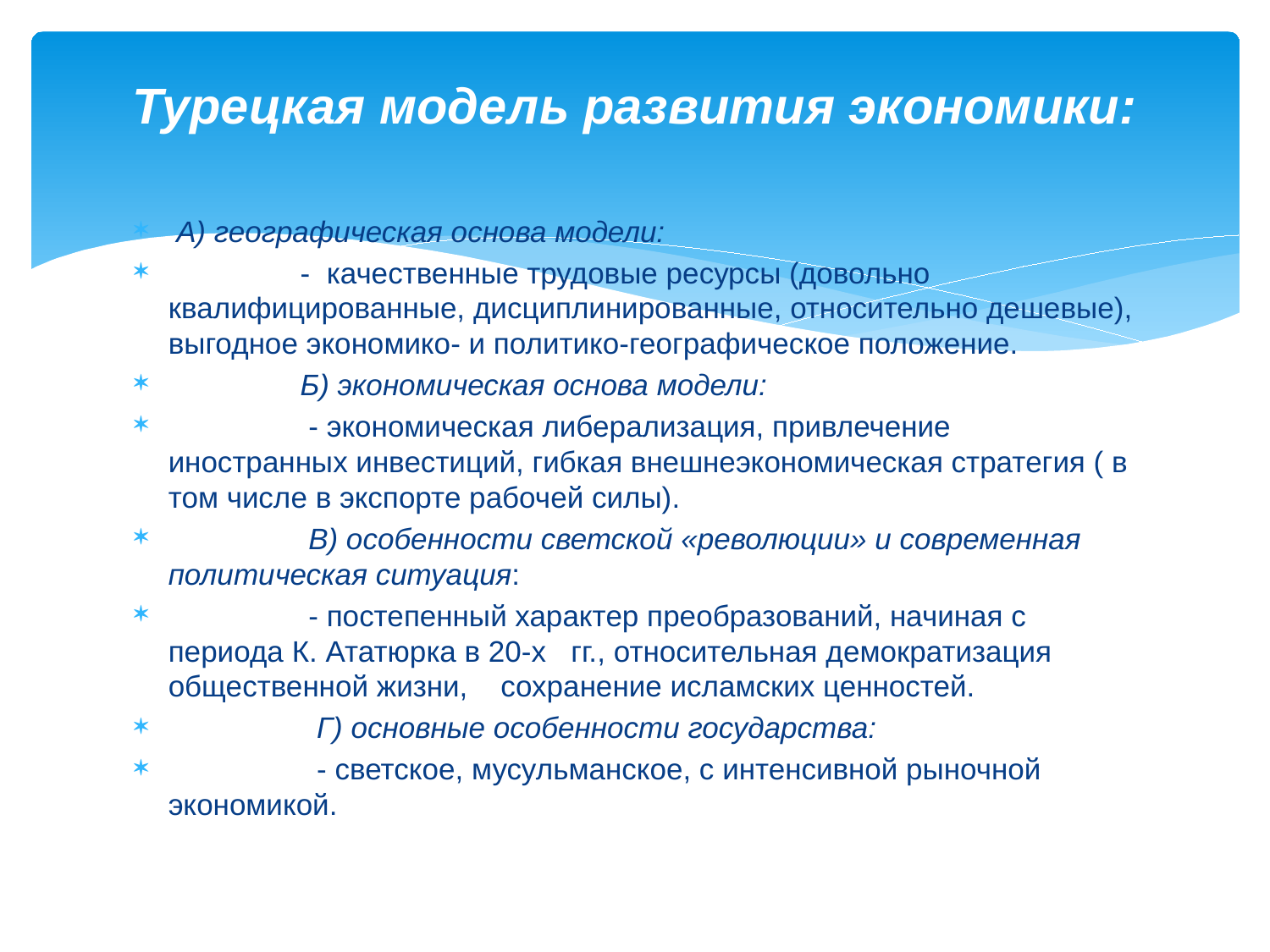

# Турецкая модель развития экономики:
 А) географическая основа модели:
                -  качественные трудовые ресурсы (довольно квалифицированные, дисциплинированные, относительно дешевые), выгодное экономико- и политико-географическое положение.
                Б) экономическая основа модели:
                 - экономическая либерализация, привлечение иностранных инвестиций, гибкая внешнеэкономическая стратегия ( в том числе в экспорте рабочей силы).
                 В) особенности светской «революции» и современная политическая ситуация:
                 - постепенный характер преобразований, начиная с периода К. Ататюрка в 20-х   гг., относительная демократизация общественной жизни,    сохранение исламских ценностей.
                  Г) основные особенности государства:
                  - светское, мусульманское, с интенсивной рыночной экономикой.